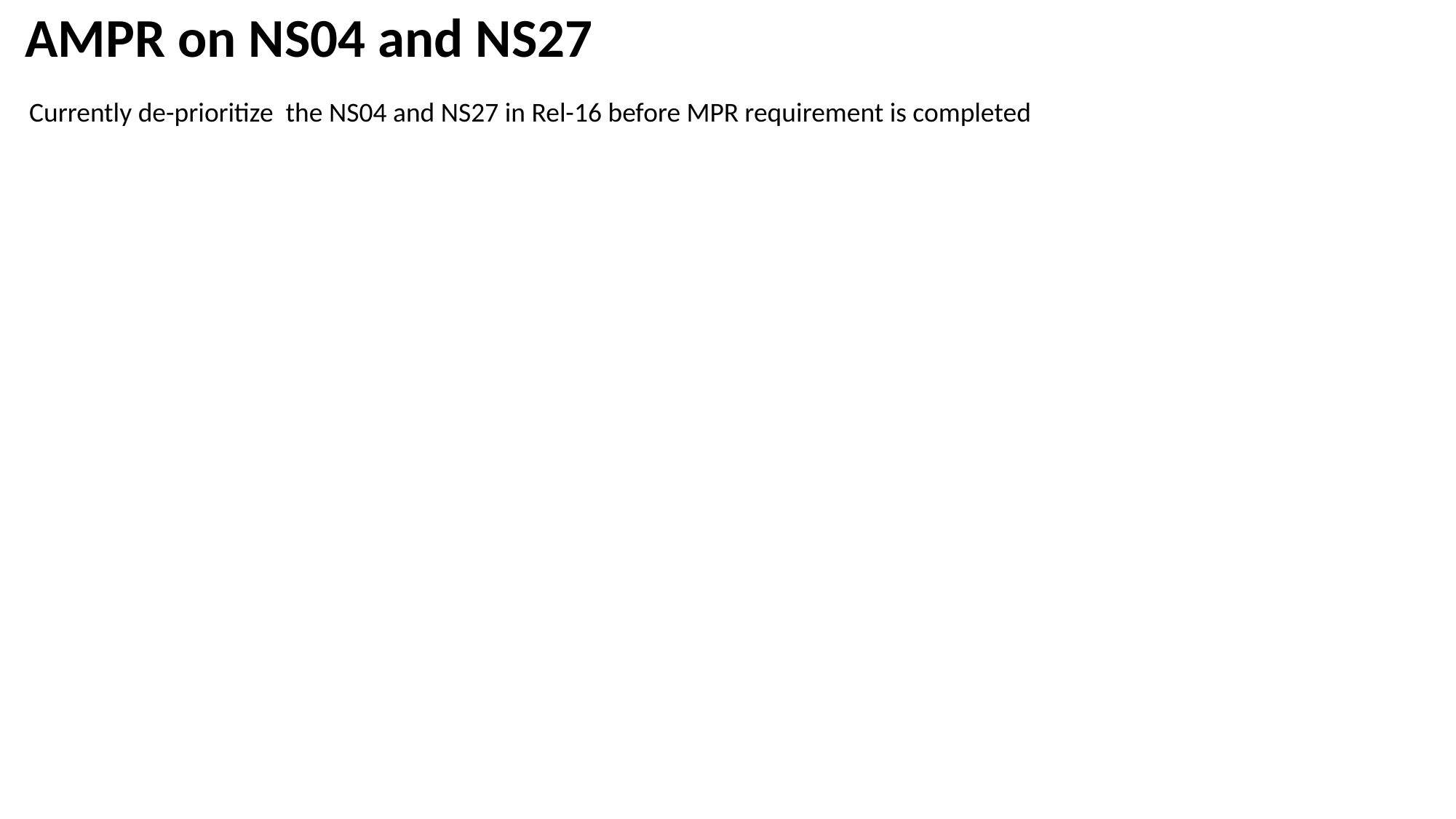

AMPR on NS04 and NS27
Currently de-prioritize  the NS04 and NS27 in Rel-16 before MPR requirement is completed